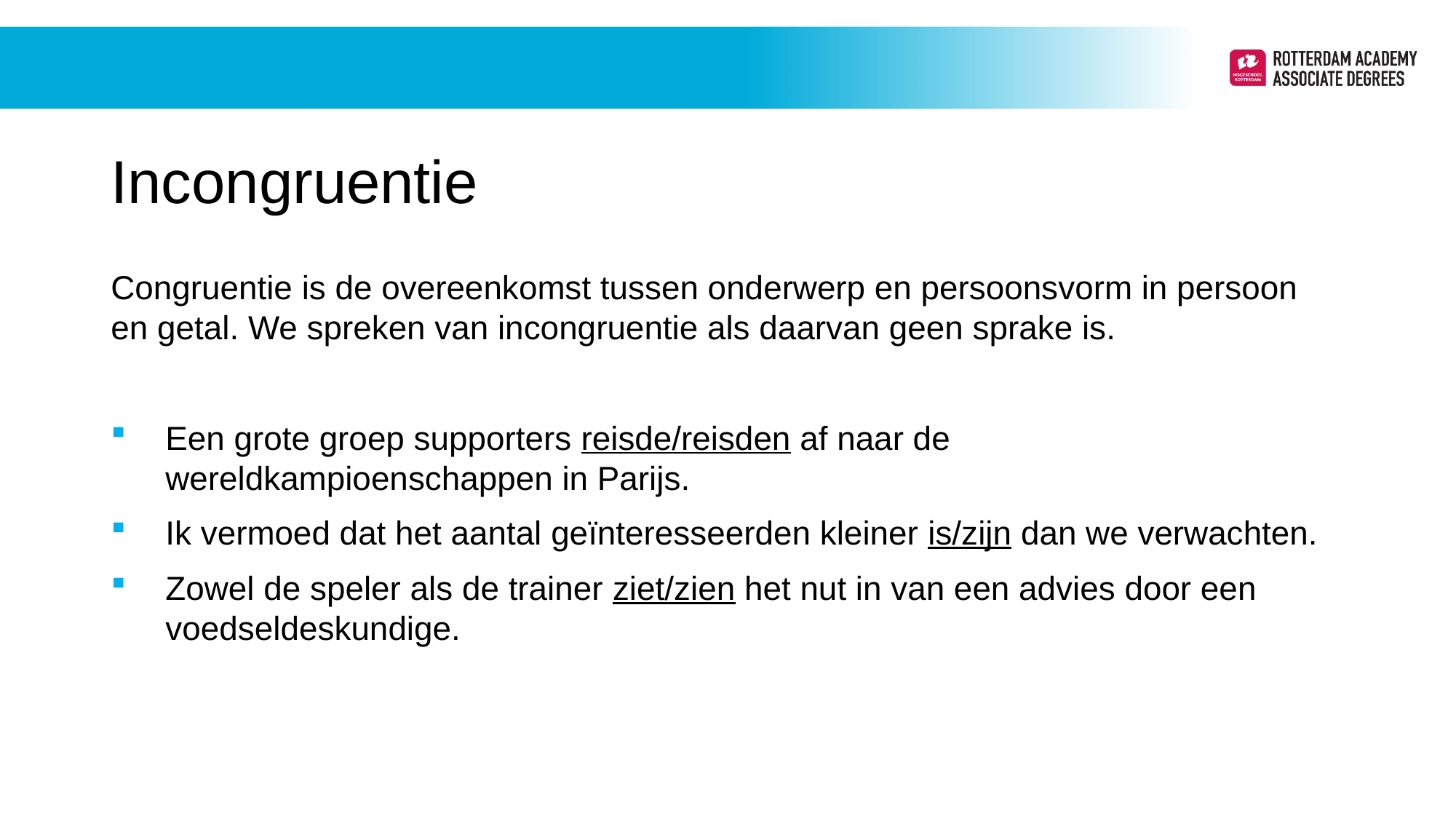

# Incongruentie
Congruentie is de overeenkomst tussen onderwerp en persoonsvorm in persoon en getal. We spreken van incongruentie als daarvan geen sprake is.

Een grote groep supporters reisde/reisden af naar de wereldkampioenschappen in Parijs.
Ik vermoed dat het aantal geïnteresseerden kleiner is/zijn dan we verwachten.
Zowel de speler als de trainer ziet/zien het nut in van een advies door een voedseldeskundige.